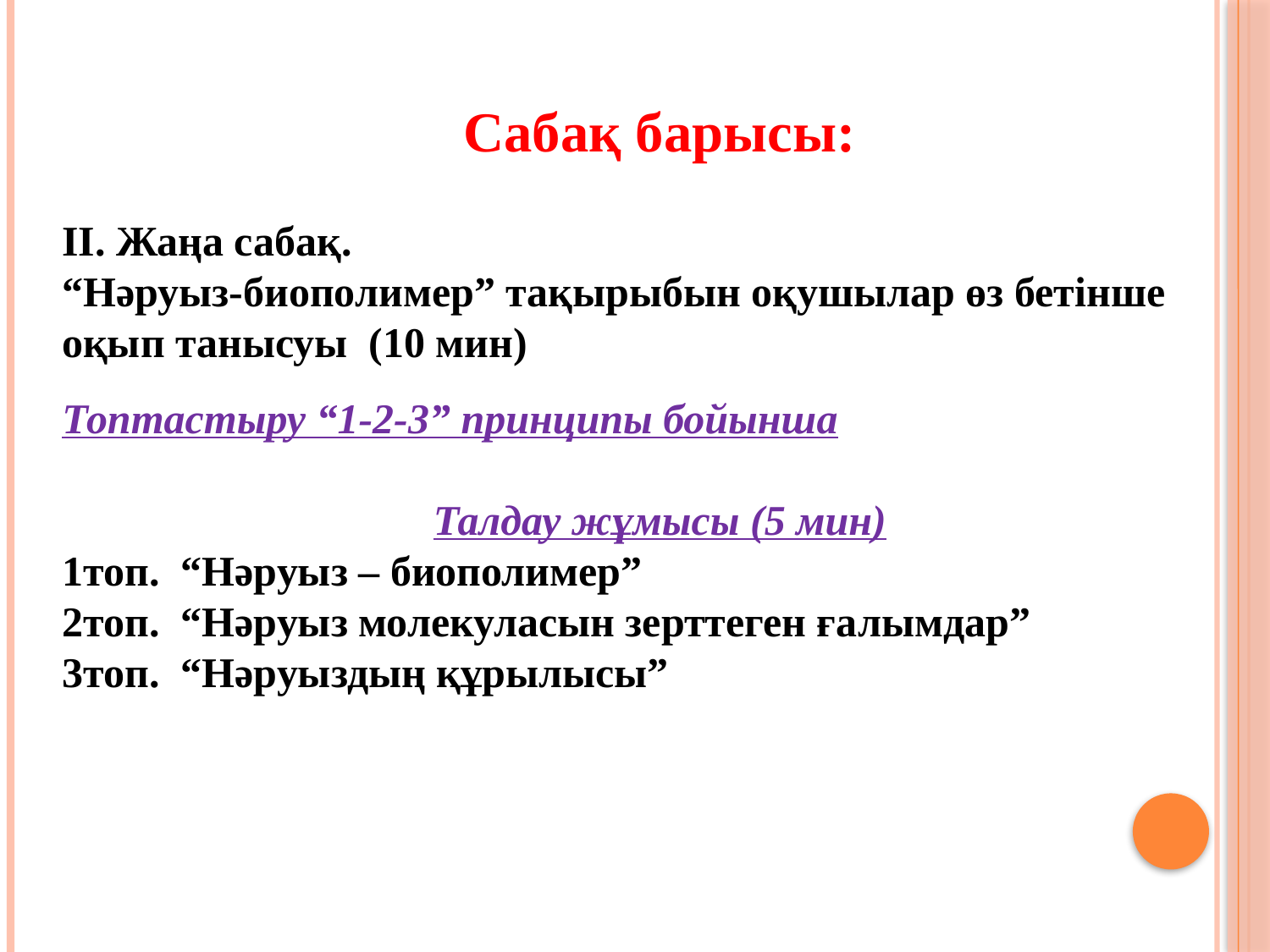

Сабақ барысы:

ІІ. Жаңа сабақ.
“Нәруыз-биополимер” тақырыбын оқушылар өз бетінше  оқып танысуы  (10 мин)

Топтастыру “1-2-3” принципы бойынша

Талдау жұмысы (5 мин)
1топ.  “Нәруыз – биополимер”
2топ.  “Нәруыз молекуласын зерттеген ғалымдар”
3топ.  “Нәруыздың құрылысы”